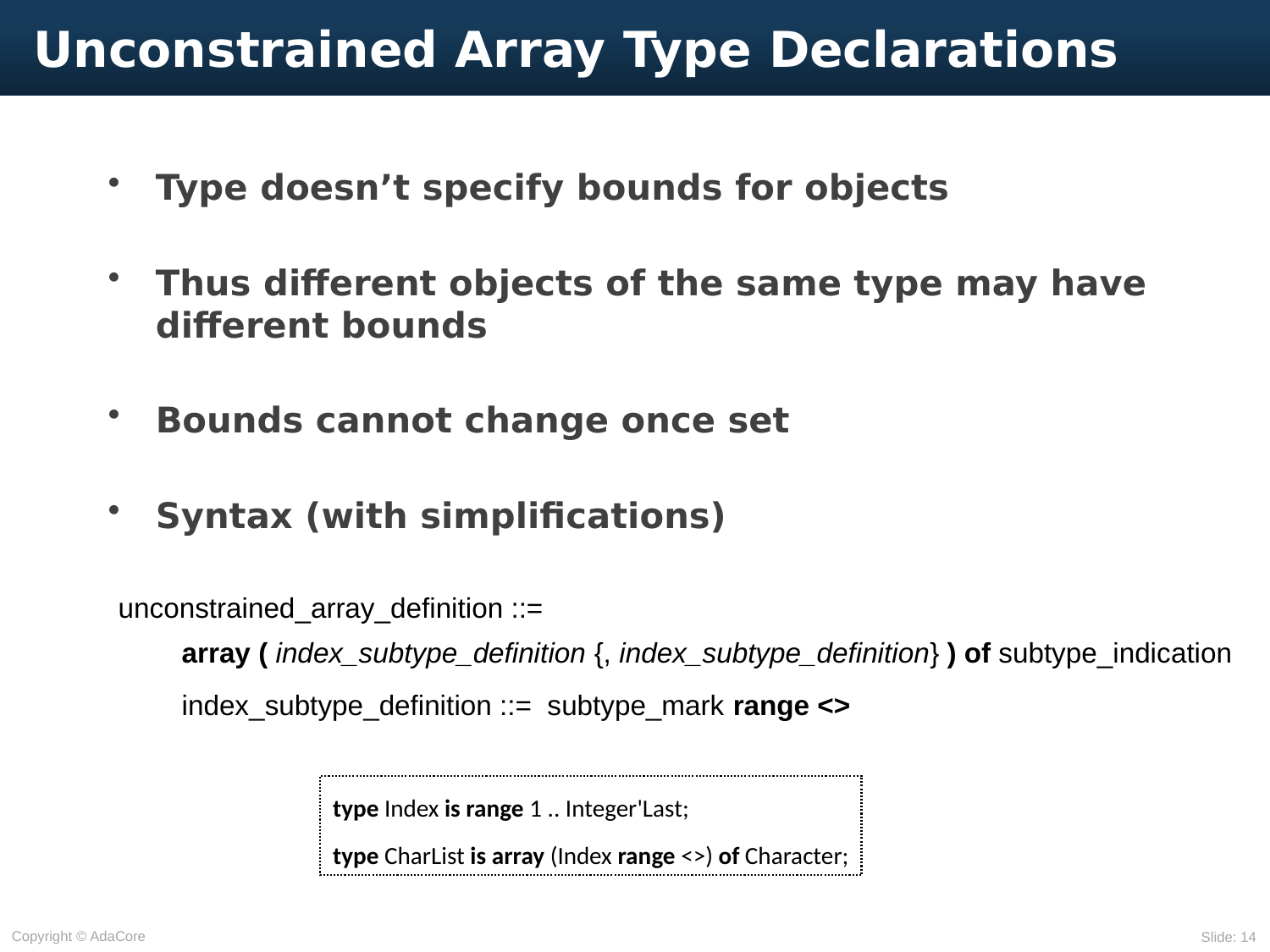

# Unconstrained Array Type Declarations
Type doesn’t specify bounds for objects
Thus different objects of the same type may have different bounds
Bounds cannot change once set
Syntax (with simplifications)
unconstrained_array_definition ::=
array ( index_subtype_definition {, index_subtype_definition} ) of subtype_indication
index_subtype_definition ::=  subtype_mark range <>
type Index is range 1 .. Integer'Last;
type CharList is array (Index range <>) of Character;